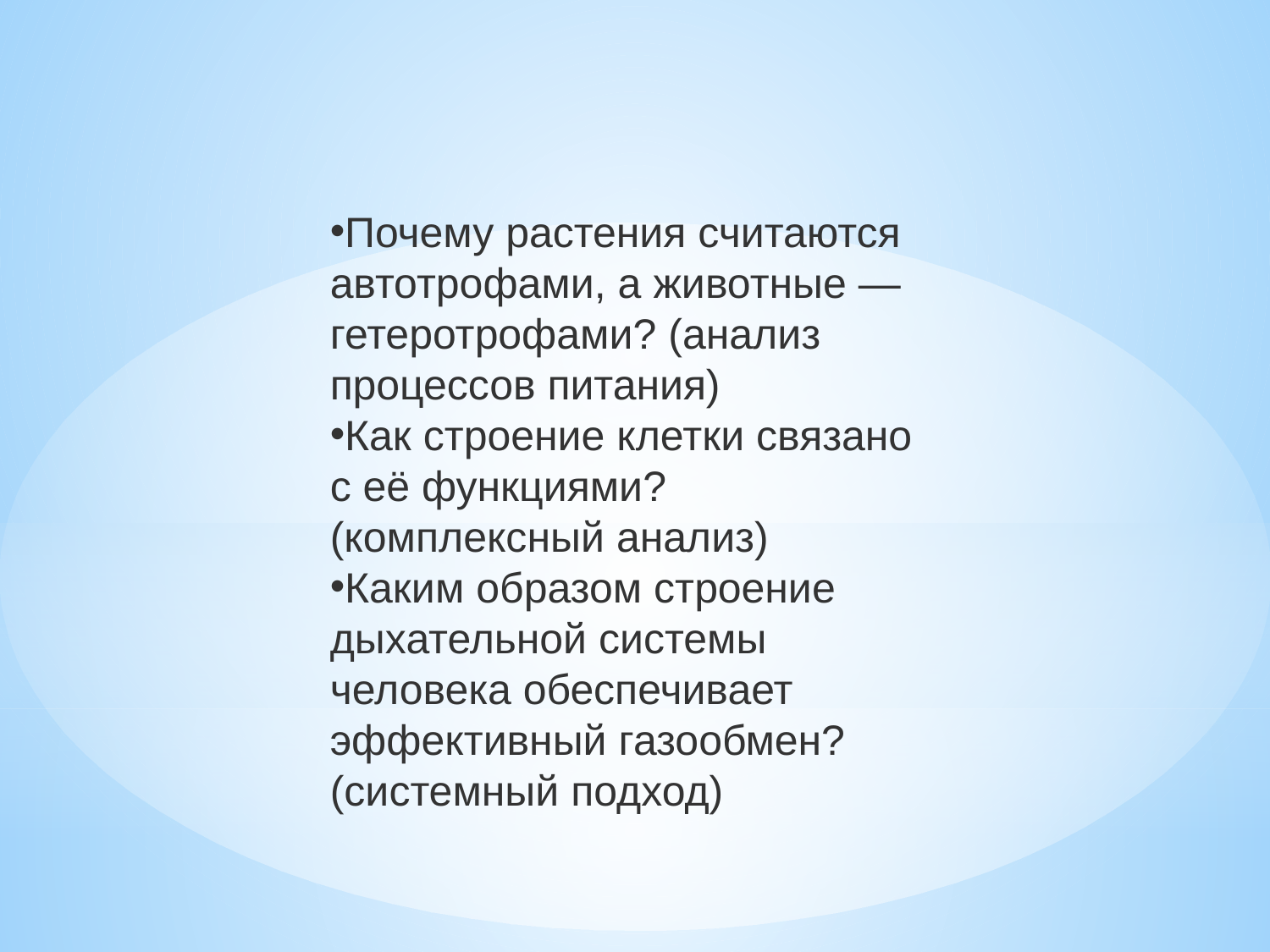

Почему растения считаются автотрофами, а животные — гетеротрофами? (анализ процессов питания)
Как строение клетки связано с её функциями? (комплексный анализ)
Каким образом строение дыхательной системы человека обеспечивает эффективный газообмен? (системный подход)